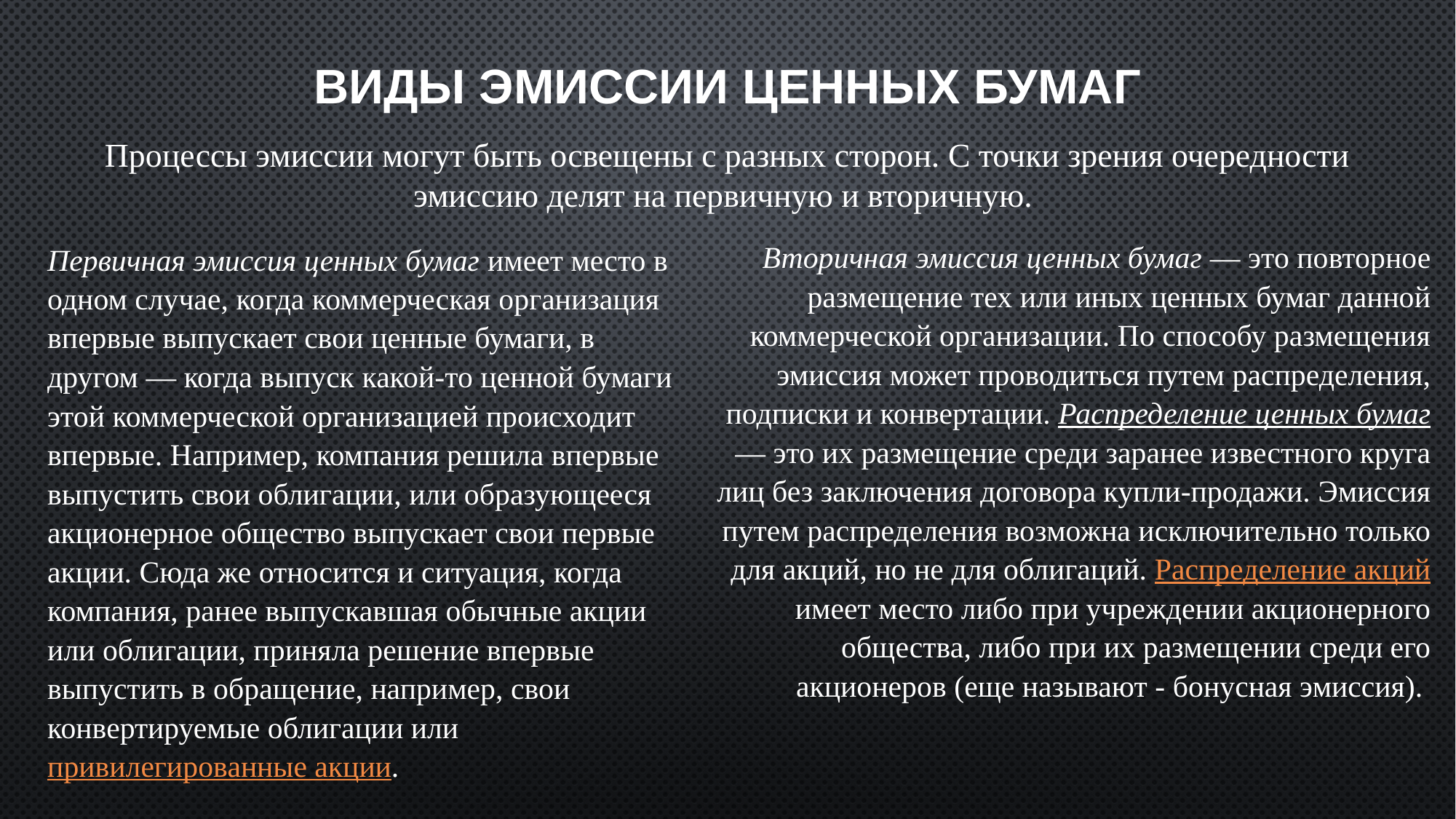

# Виды эмиссии ценных бумаг
Процессы эмиссии могут быть освещены с разных сторон. С точки зрения очередности эмиссию делят на первичную и вторичную.
Вторичная эмиссия ценных бумаг — это повторное размещение тех или иных ценных бумаг данной коммерческой организации. По способу размещения эмиссия может проводиться путем распределения, подписки и конвертации. Распределение ценных бумаг — это их размещение среди заранее известного круга лиц без заключения договора купли-продажи. Эмиссия путем распределения возможна исключительно только для акций, но не для облигаций. Распределение акций имеет место либо при учреждении акционерного общества, либо при их размещении среди его акционеров (еще называют - бонусная эмиссия).
Первичная эмиссия ценных бумаг имеет место в одном случае, когда коммерческая организация впервые выпускает свои ценные бумаги, в другом — когда выпуск какой-то ценной бумаги этой коммерческой организацией происходит впервые. Например, компания решила впервые выпустить свои облигации, или образующееся акционерное общество выпускает свои первые акции. Сюда же относится и ситуация, когда компания, ранее выпускавшая обычные акции или облигации, приняла решение впервые выпустить в обращение, например, свои конвертируемые облигации или привилегированные акции.